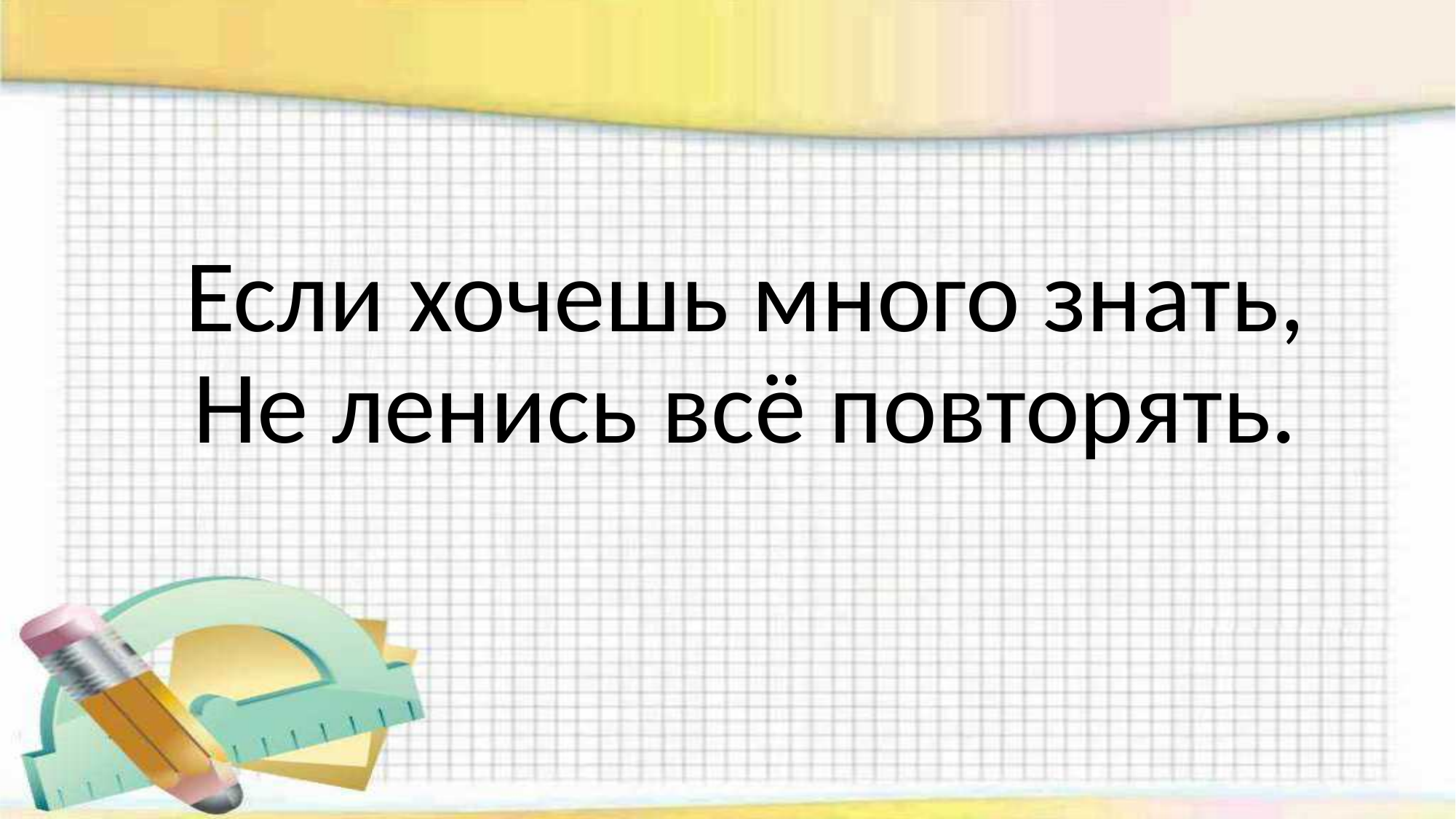

# Если хочешь много знать, Не ленись всё повторять.